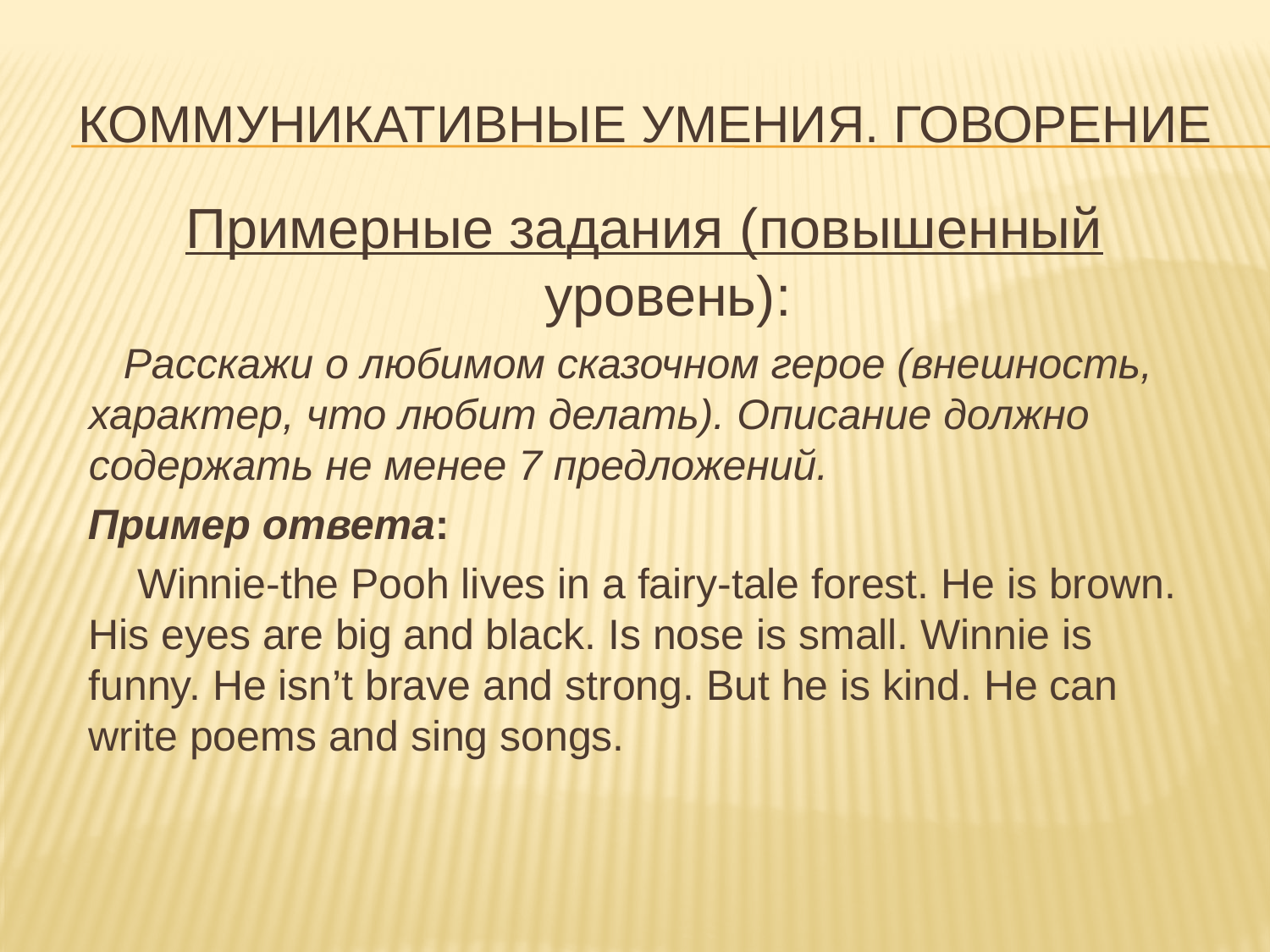

# Коммуникативные умения. Говорение
Примерные задания (повышенный уровень):
    Расскажи о любимом сказочном герое (внешность, характер, что любит делать). Описание должно содержать не менее 7 предложений.
 Пример ответа:
Winnie-the Pooh lives in a fairy-tale forest. He is brown. His eyes are big and black. Is nose is small. Winnie is funny. He isn’t brave and strong. But he is kind. He can write poems and sing songs.